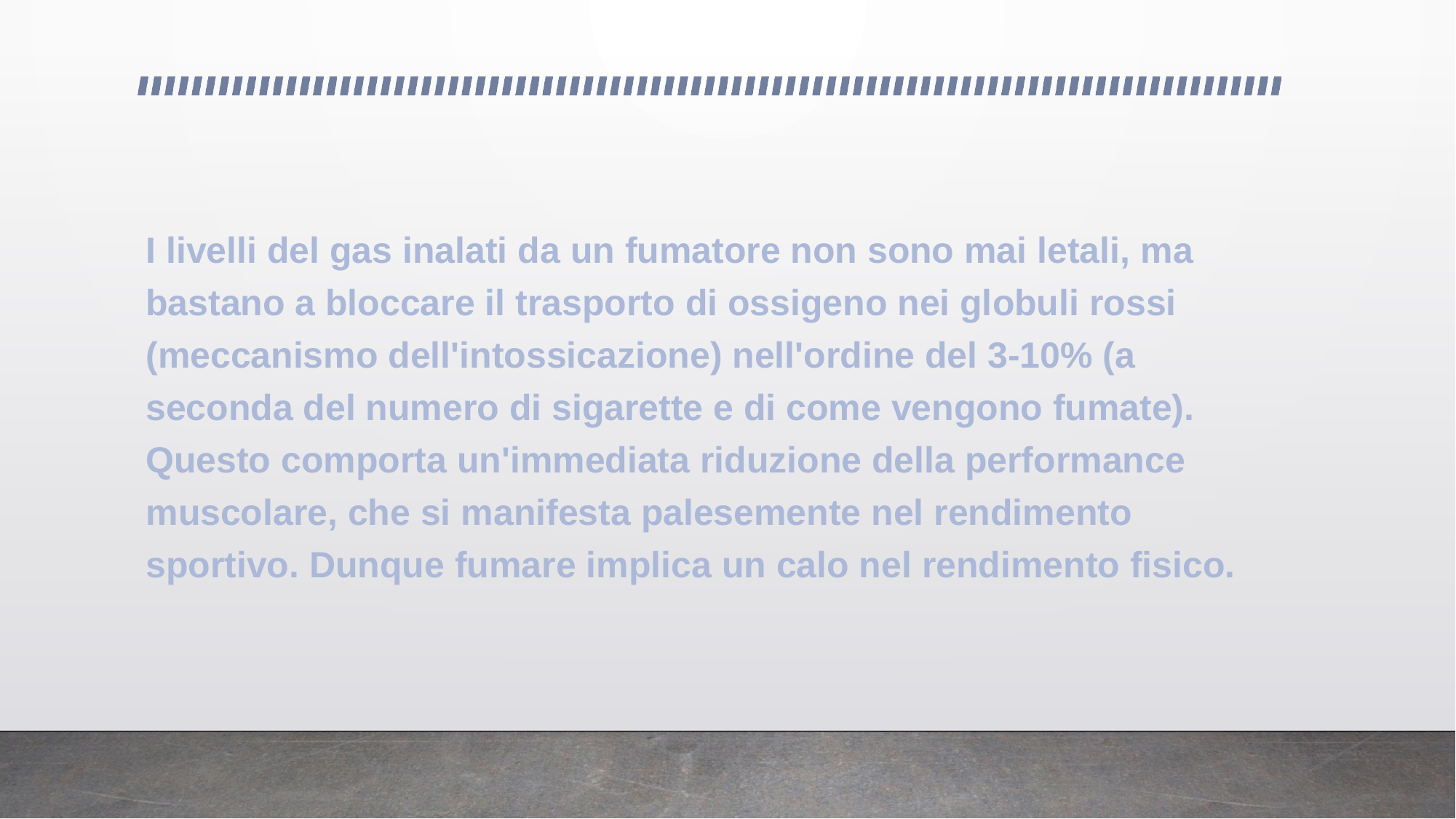

#
I livelli del gas inalati da un fumatore non sono mai letali, ma bastano a bloccare il trasporto di ossigeno nei globuli rossi (meccanismo dell'intossicazione) nell'ordine del 3-10% (a seconda del numero di sigarette e di come vengono fumate). Questo comporta un'immediata riduzione della performance muscolare, che si manifesta palesemente nel rendimento sportivo. Dunque fumare implica un calo nel rendimento fisico.